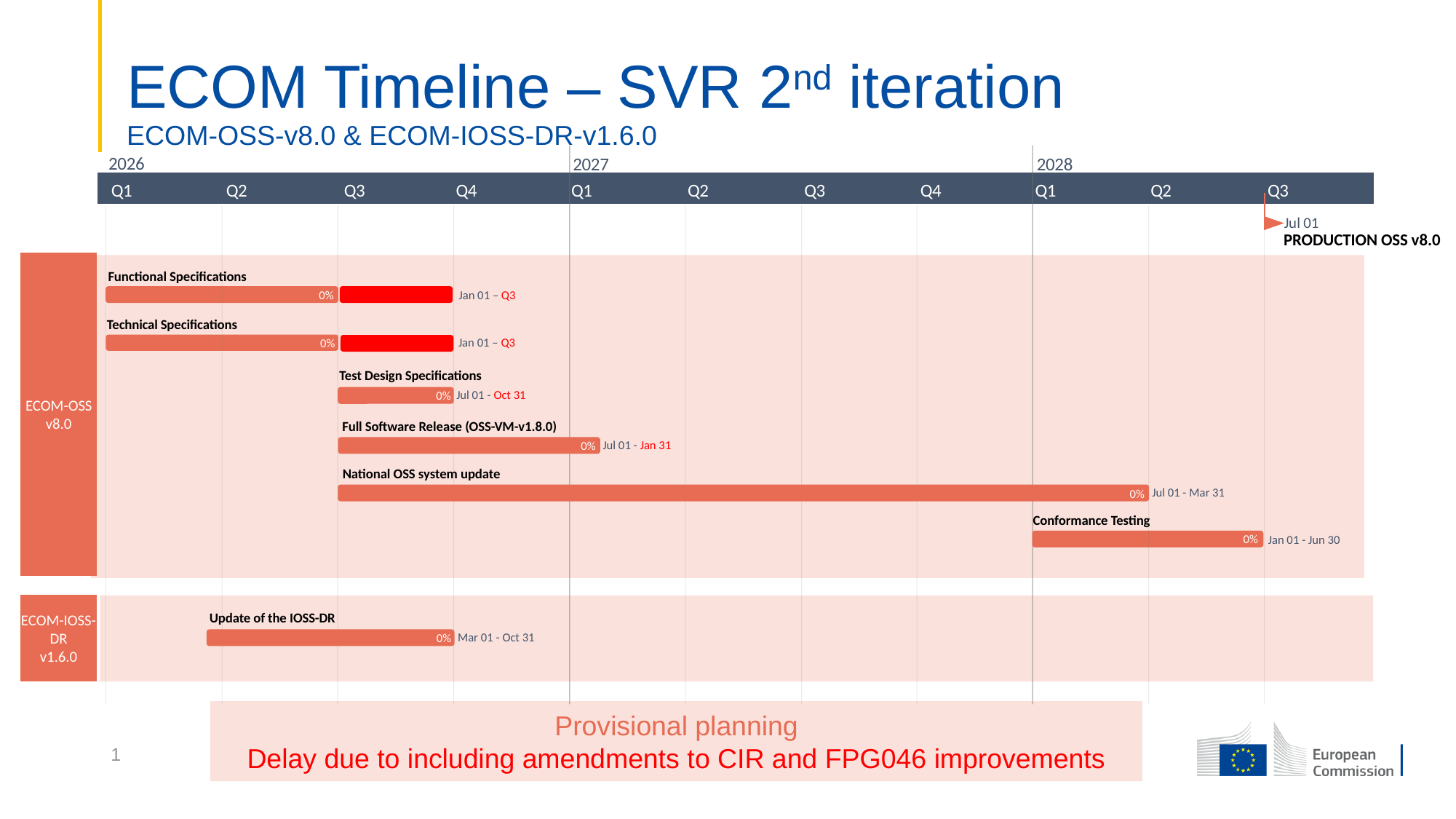

# ECOM Timeline – SVR 2nd iteration ECOM-OSS-v8.0 & ECOM-IOSS-DR-v1.6.0
2026
2027
2028

Q2
Q3
Q2
Q3
Q4
Q1
Q2
Q3
Q4
Q1
Q1
Jul 01

PRODUCTION OSS v8.0
ECOM-OSS
v8.0

Functional Specifications
Jan 01 – Q3

0%

Technical Specifications
Jan 01 – Q3

0%

Test Design Specifications
Jul 01 - Oct 31

0%
Full Software Release (OSS-VM-v1.8.0)
Jul 01 - Jan 31

0%
National OSS system update
Jul 01 - Mar 31

0%
Conformance Testing

Jan 01 - Jun 30
0%
ECOM-IOSS-DR
v1.6.0

Update of the IOSS-DR
Mar 01 - Oct 31

0%
Provisional planning
Delay due to including amendments to CIR and FPG046 improvements
1